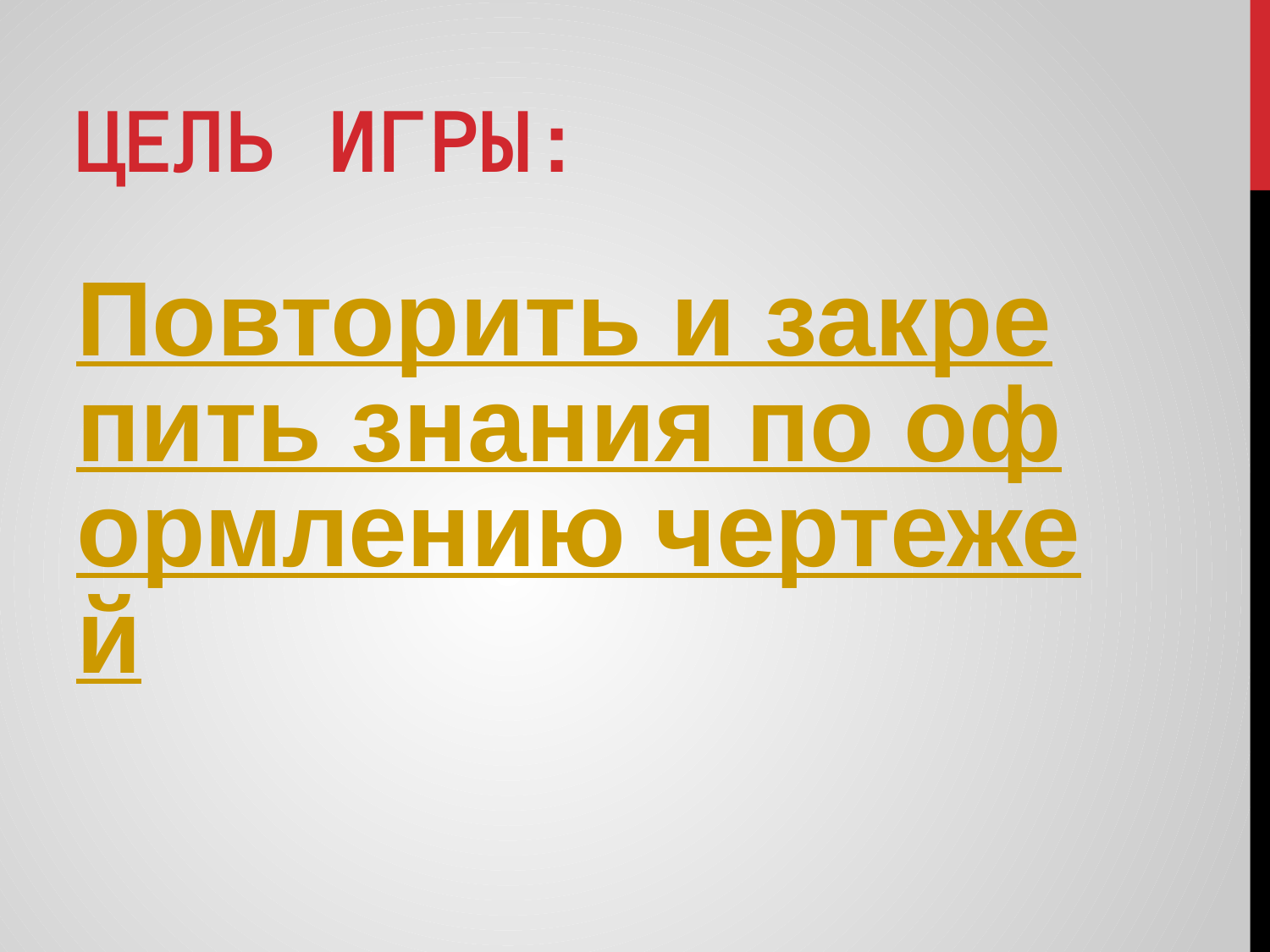

# Цель игры:
Повторить и закрепить знания по оформлению чертежей